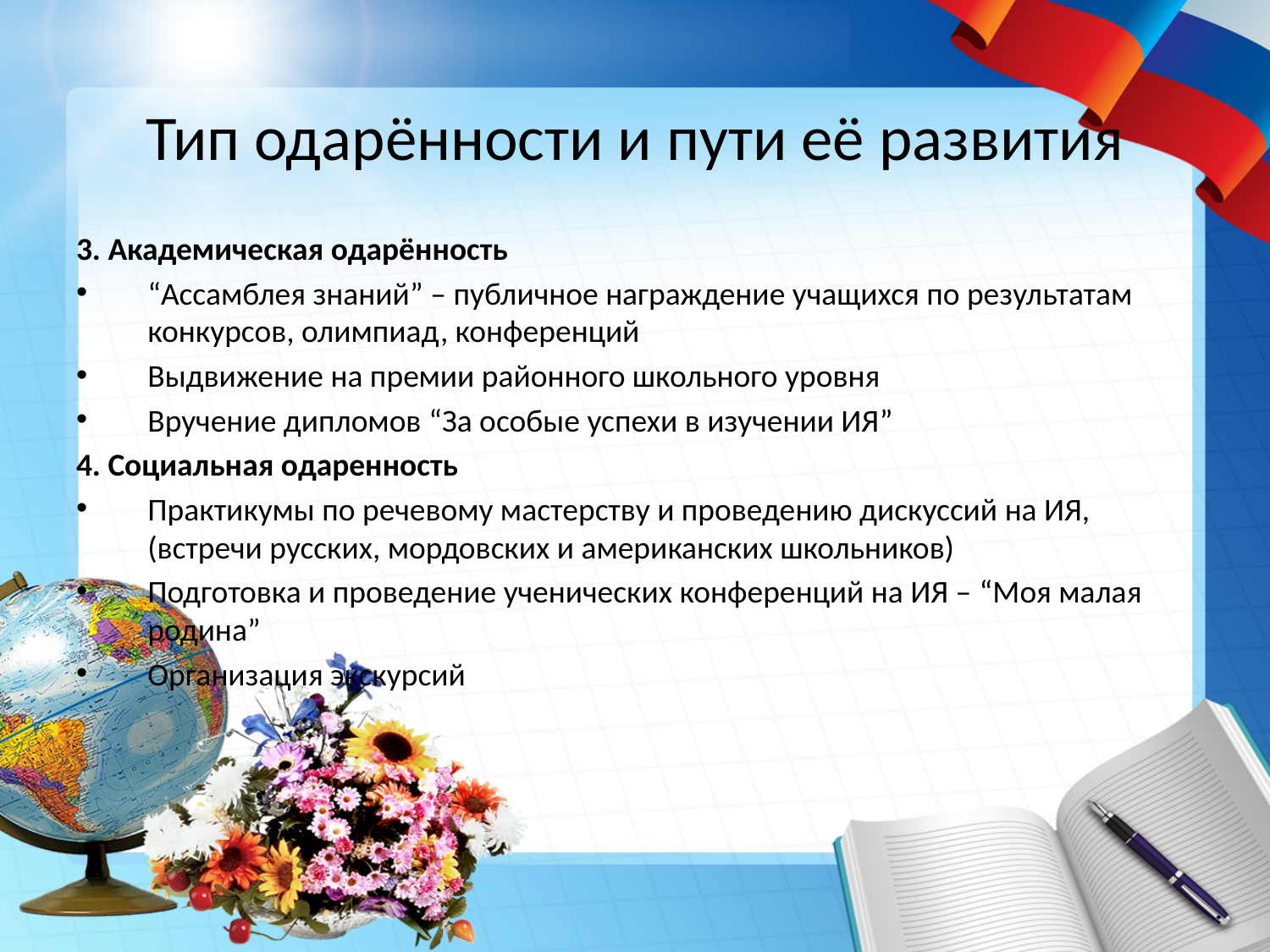

# Тип одарённости и пути её развития
3. Академическая одарённость
“Ассамблея знаний” – публичное награждение учащихся по результатам конкурсов, олимпиад, конференций
Выдвижение на премии районного школьного уровня
Вручение дипломов “За особые успехи в изучении ИЯ”
4. Социальная одаренность
Практикумы по речевому мастерству и проведению дискуссий на ИЯ, (встречи русских, мордовских и американских школьников)
Подготовка и проведение ученических конференций на ИЯ – “Моя малая родина”
Организация экскурсий